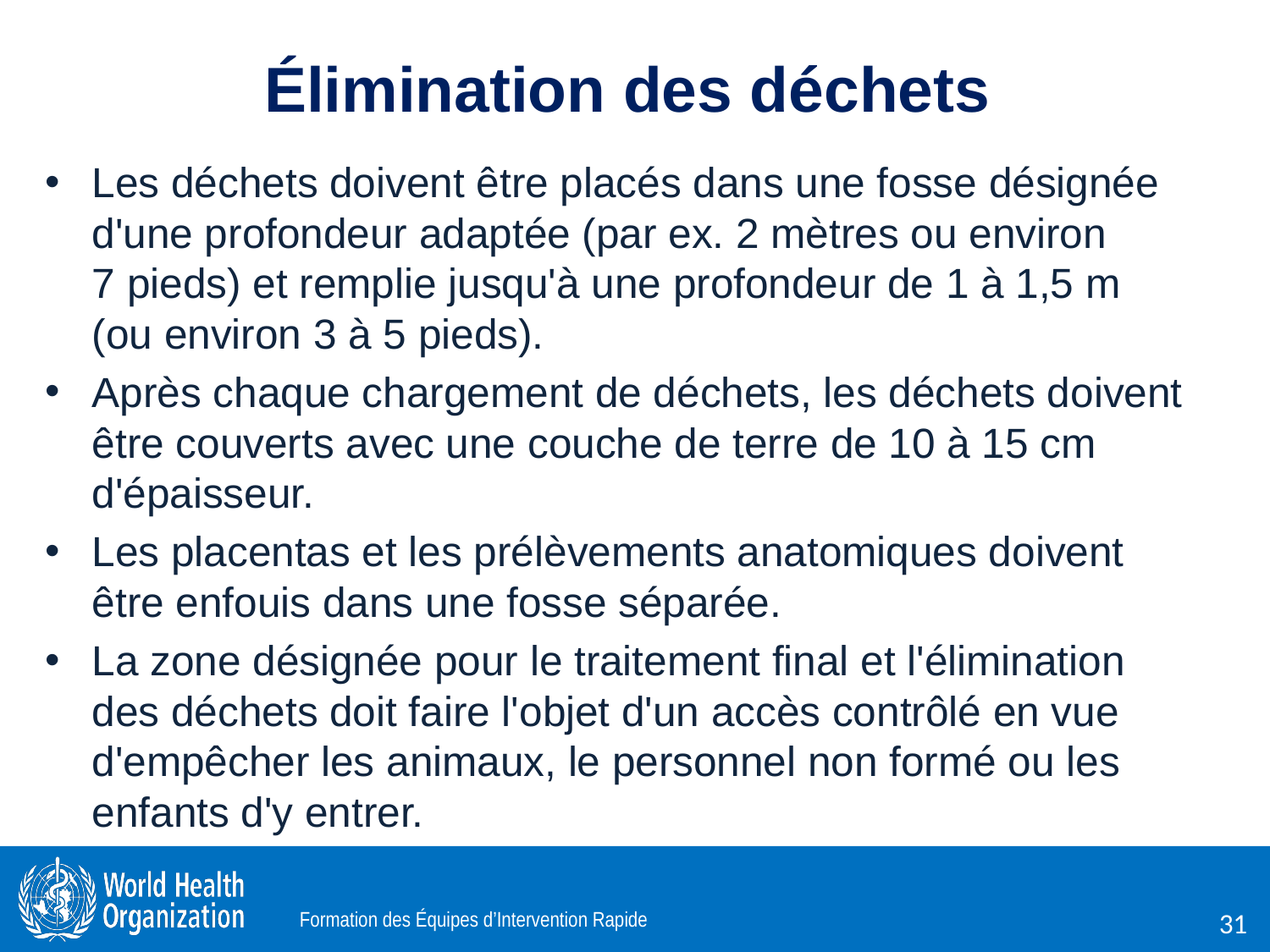

Élimination des déchets
Les déchets doivent être placés dans une fosse désignée d'une profondeur adaptée (par ex. 2 mètres ou environ 7 pieds) et remplie jusqu'à une profondeur de 1 à 1,5 m (ou environ 3 à 5 pieds).
Après chaque chargement de déchets, les déchets doivent être couverts avec une couche de terre de 10 à 15 cm d'épaisseur.
Les placentas et les prélèvements anatomiques doivent être enfouis dans une fosse séparée.
La zone désignée pour le traitement final et l'élimination des déchets doit faire l'objet d'un accès contrôlé en vue d'empêcher les animaux, le personnel non formé ou les enfants d'y entrer.